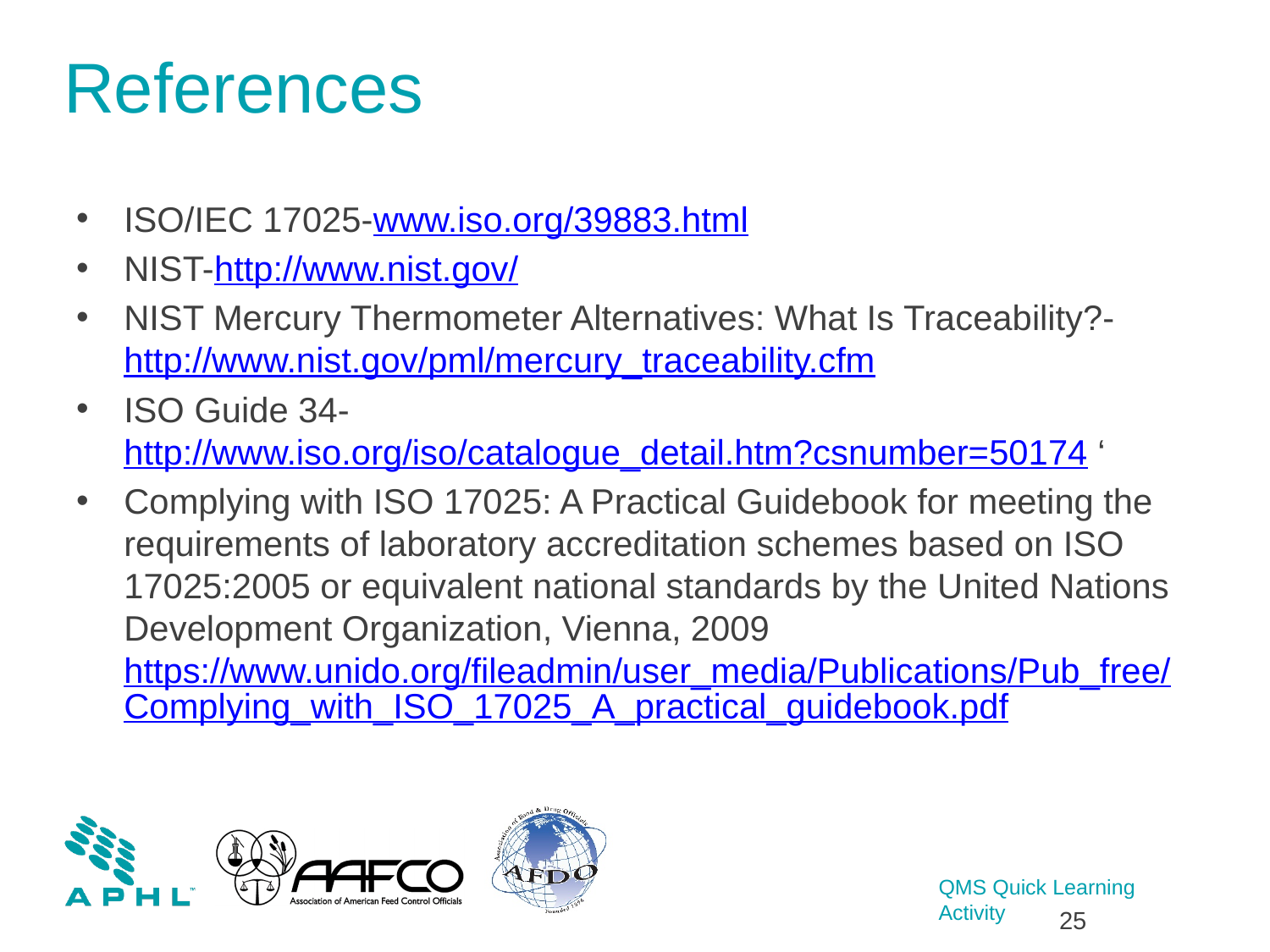

# References
ISO/IEC 17025-www.iso.org/39883.html
NIST-http://www.nist.gov/
NIST Mercury Thermometer Alternatives: What Is Traceability?- http://www.nist.gov/pml/mercury_traceability.cfm
ISO Guide 34- http://www.iso.org/iso/catalogue_detail.htm?csnumber=50174 ‘
Complying with ISO 17025: A Practical Guidebook for meeting the requirements of laboratory accreditation schemes based on ISO 17025:2005 or equivalent national standards by the United Nations Development Organization, Vienna, 2009 https://www.unido.org/fileadmin/user_media/Publications/Pub_free/Complying_with_ISO_17025_A_practical_guidebook.pdf